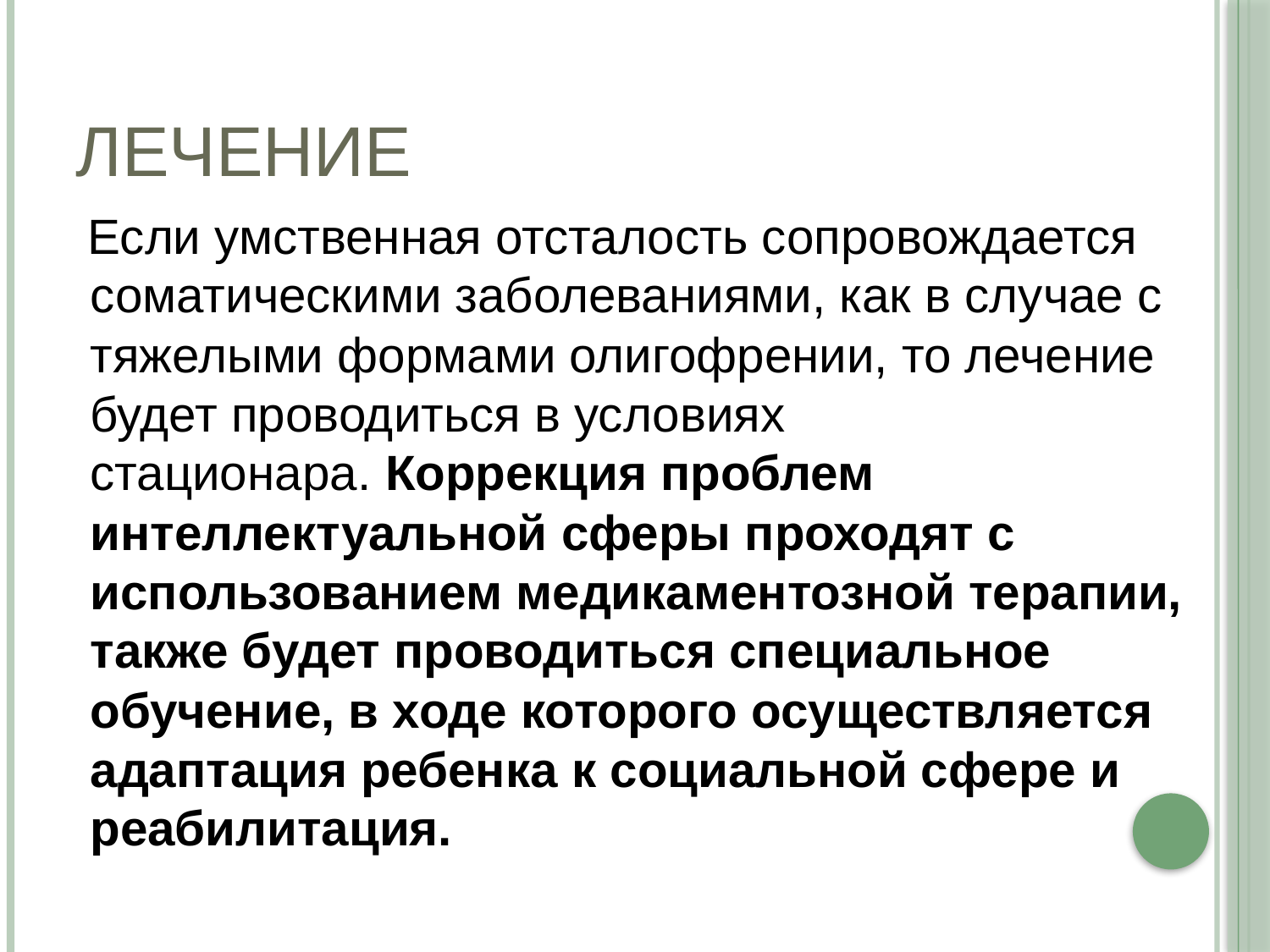

# Лечение
   Если умственная отсталость сопровождается соматическими заболеваниями, как в случае с тяжелыми формами олигофрении, то лечение будет проводиться в условиях стационара. Коррекция проблем интеллектуальной сферы проходят с использованием медикаментозной терапии, также будет проводиться специальное обучение, в ходе которого осуществляется адаптация ребенка к социальной сфере и реабилитация.